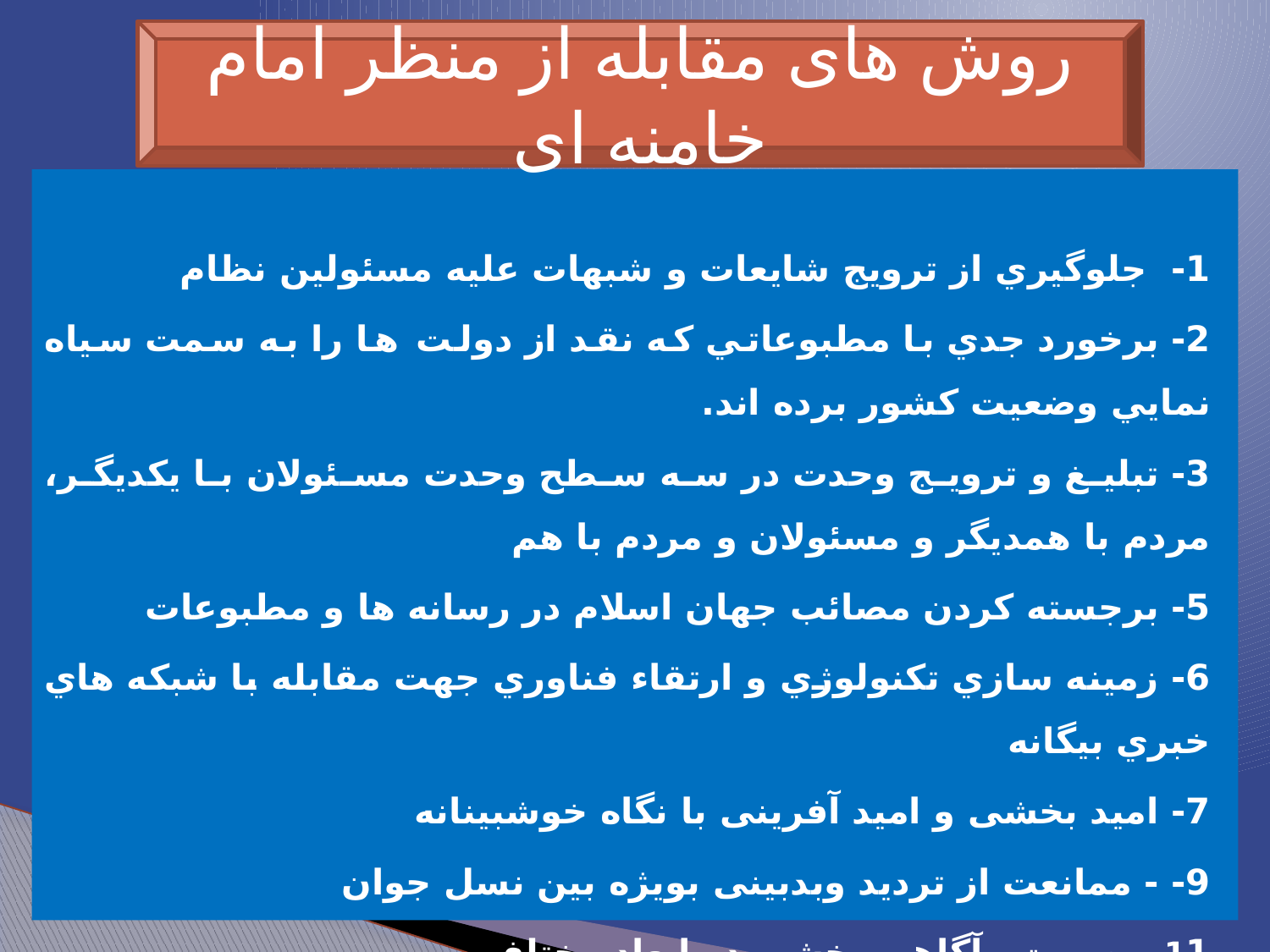

روش های مقابله از منظر امام خامنه ای
#

1-  جلوگيري از ترويج شايعات و شبهات عليه مسئولين نظام
2- برخورد جدي با مطبوعاتي كه نقد از دولت ها را به سمت سياه نمايي وضعيت كشور برده اند.
3- تبليغ و ترويج وحدت در سه سطح وحدت مسئولان با يكديگر، مردم با همديگر و مسئولان و مردم با هم
5- برجسته كردن مصائب جهان اسلام در رسانه ها و مطبوعات
6- زمينه سازي تكنولوژي و ارتقاء فناوري جهت مقابله با شبكه هاي خبري بيگانه
7- امید بخشی و امید آفرینی با نگاه خوشبینانه
9- - ممانعت از تردید وبدبینی بویژه بین نسل جوان
11- بصیرت وآگاهی بخشی در ابعاد مختلف
12- آرمان گرایی توأم با واقع بینی